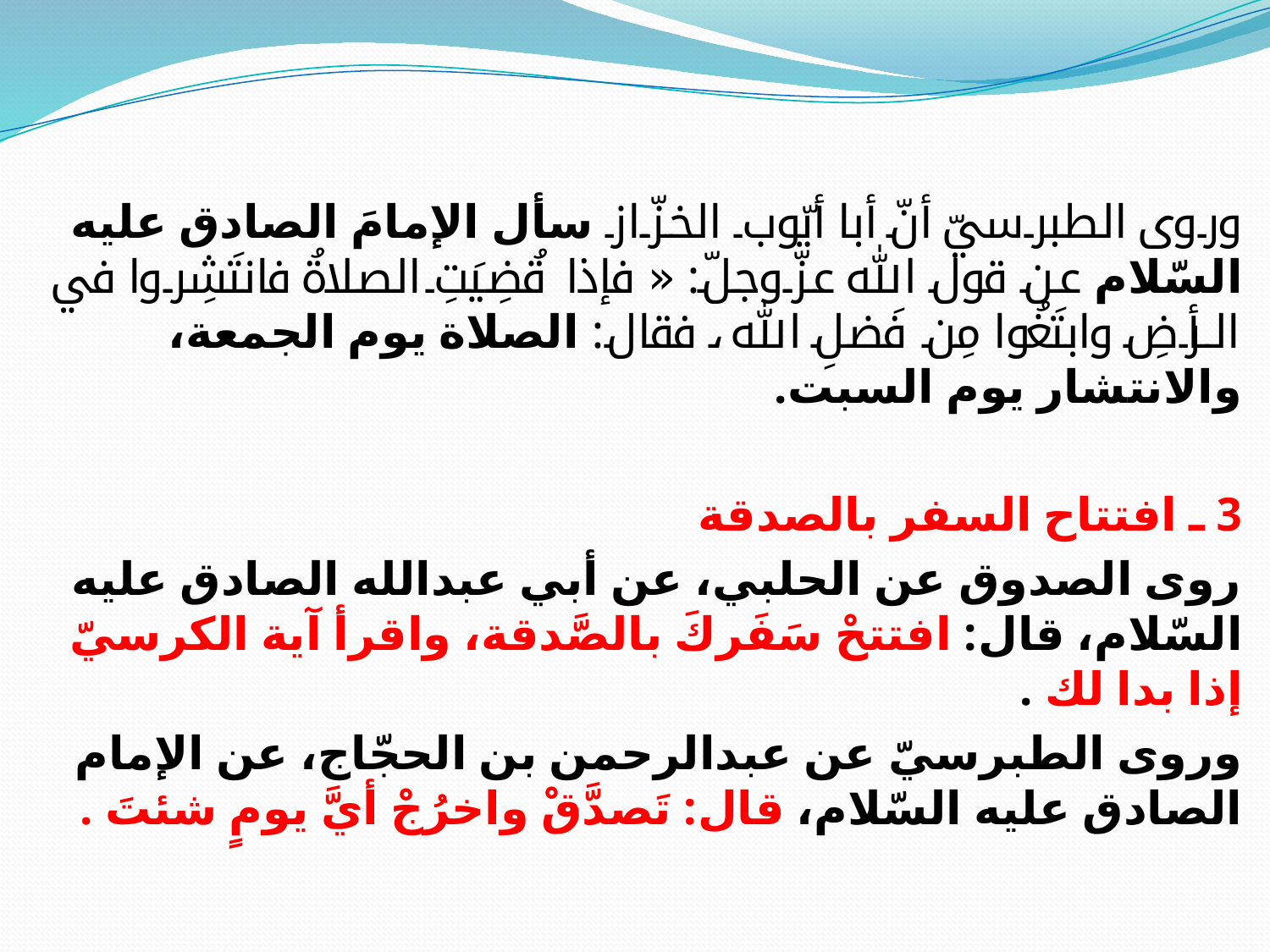

وروى الطبرسيّ أنّ أبا أيّوب الخزّاز سأل الإمامَ الصادق عليه السّلام عن قول الله عزّوجلّ: « فإذا قُضِيَتِ الصلاةُ فانتَشِروا في الأرضِ وابتَغُوا مِن فَضلِ الله ، فقال: الصلاة يوم الجمعة، والانتشار يوم السبت.

3 ـ افتتاح السفر بالصدقة
روى الصدوق عن الحلبي، عن أبي عبدالله الصادق عليه السّلام، قال: افتتحْ سَفَركَ بالصَّدقة، واقرأ آية الكرسيّ إذا بدا لك .
وروى الطبرسيّ عن عبدالرحمن بن الحجّاج، عن الإمام الصادق عليه السّلام، قال: تَصدَّقْ واخرُجْ أيَّ يومٍ شئتَ .